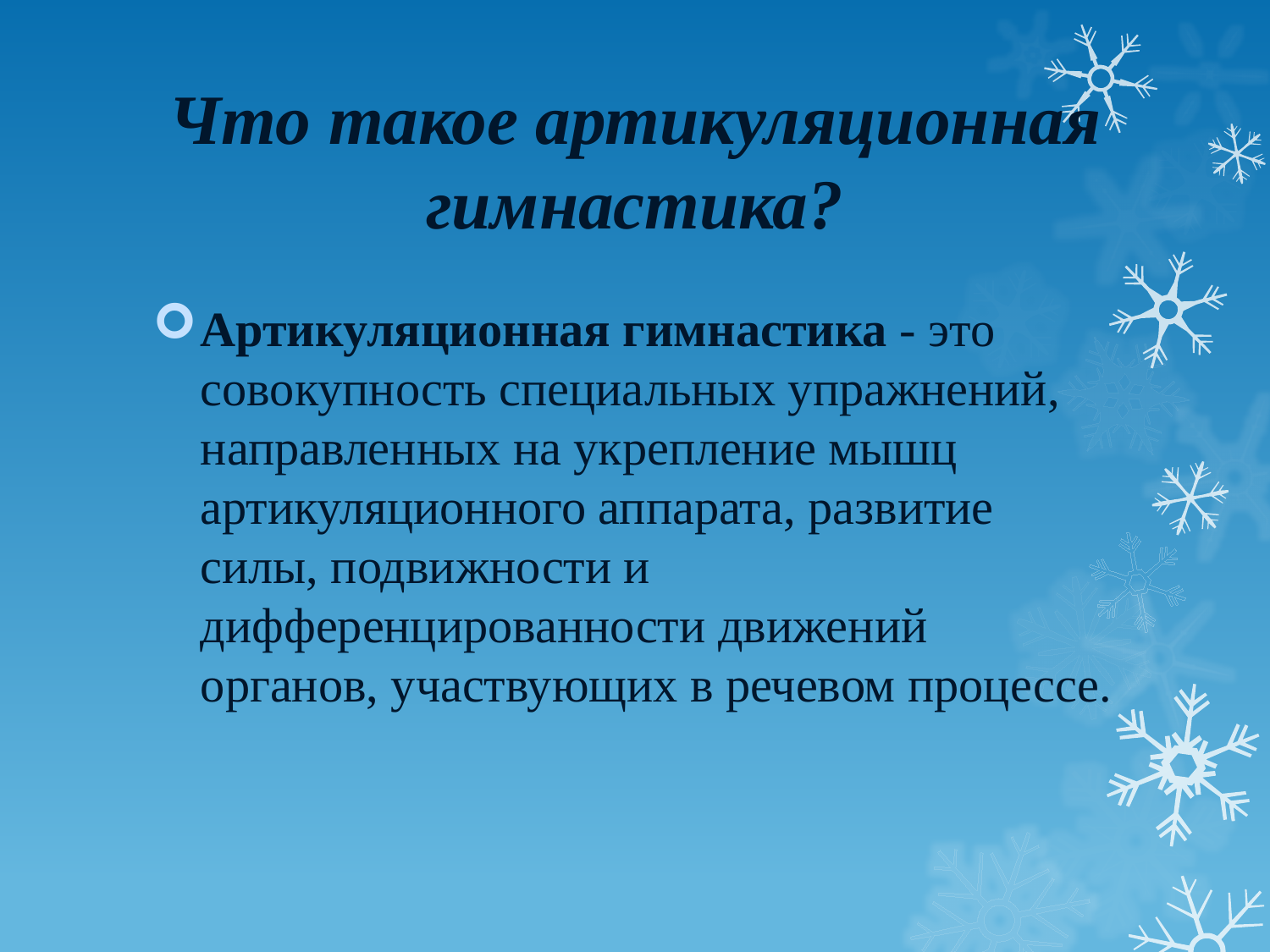

# Что такое артикуляционная гимнастика?
Артикуляционная гимнастика - это совокупность специальных упражнений, направленных на укрепление мышц артикуляционного аппарата, развитие силы, подвижности и дифференцированности движений органов, участвующих в речевом процессе.